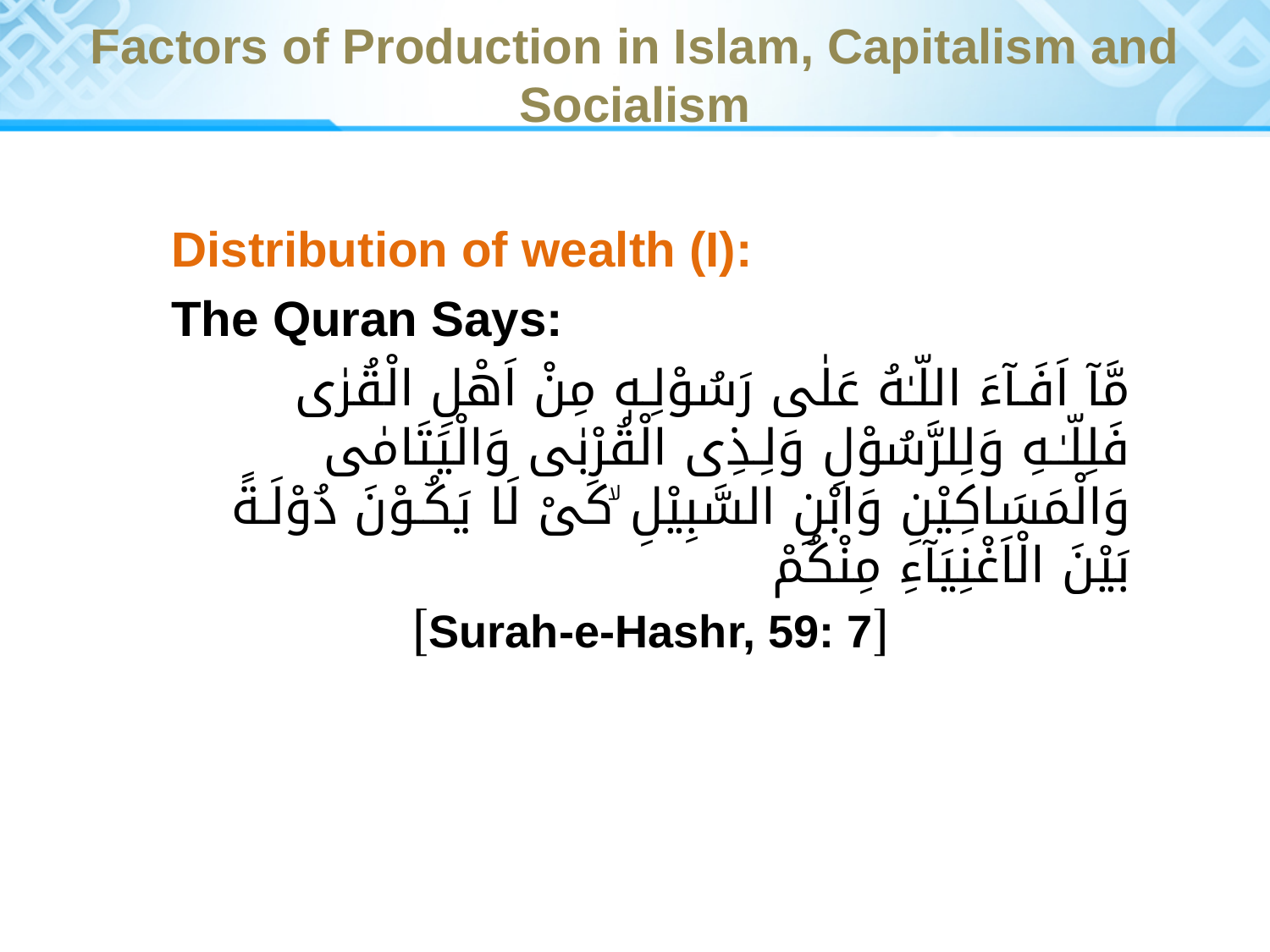

Factors of Production in Islam, Capitalism and Socialism

Distribution of wealth (I):
The Quran Says:
مَّآ اَفَـآءَ اللّـٰهُ عَلٰى رَسُوْلِـهٖ مِنْ اَهْلِ الْقُرٰى فَلِلّـٰـهِ وَلِلرَّسُوْلِ وَلِـذِى الْقُرْبٰى وَالْيَتَامٰى وَالْمَسَاكِيْنِ وَابْنِ السَّبِيْلِ ۙكَىْ لَا يَكُـوْنَ دُوْلَـةً بَيْنَ الْاَغْنِيَآءِ مِنْكُمْ
[Surah-e-Hashr, 59: 7]